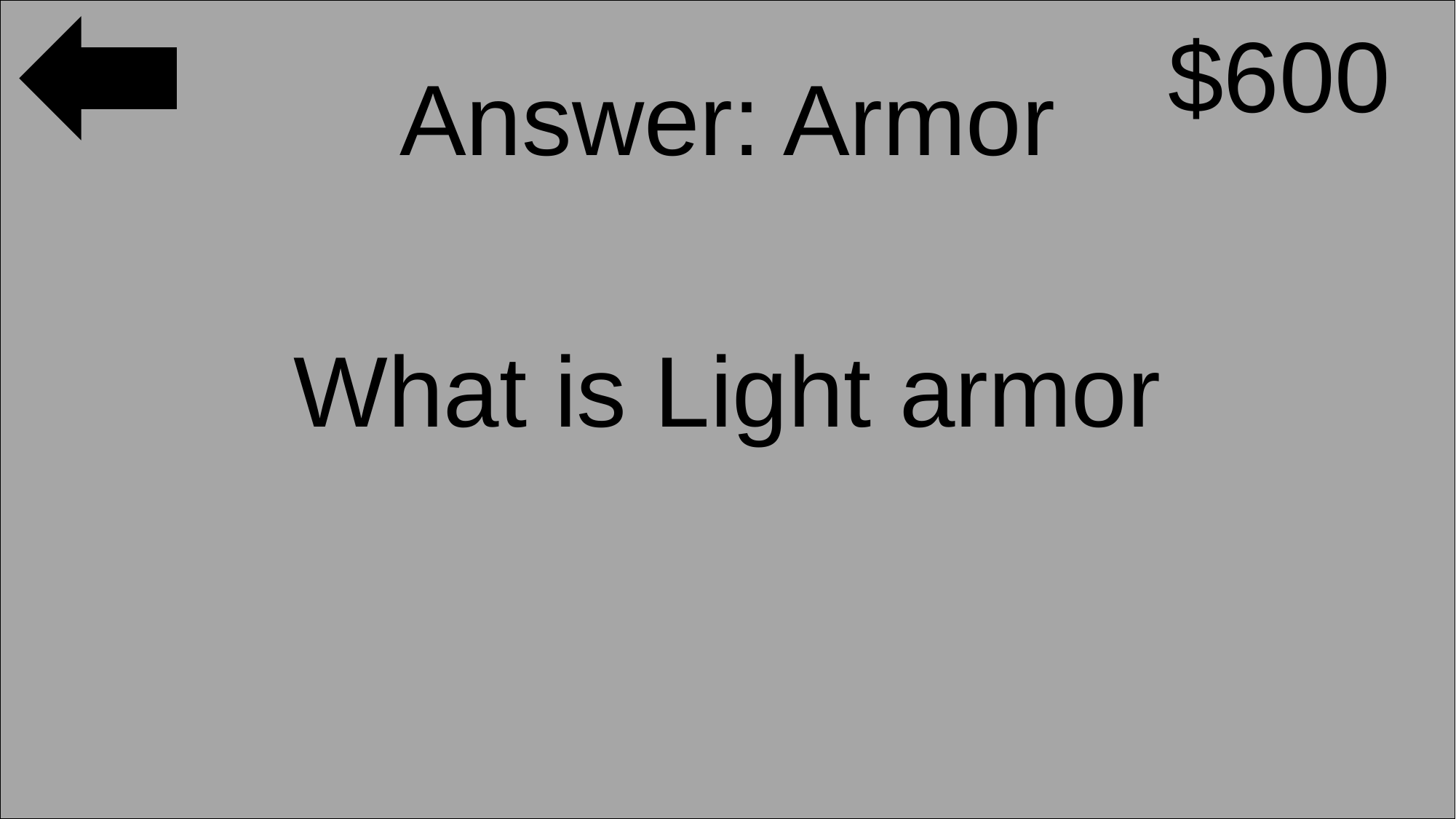

$600

#
Answer: Armor

What is Light armor